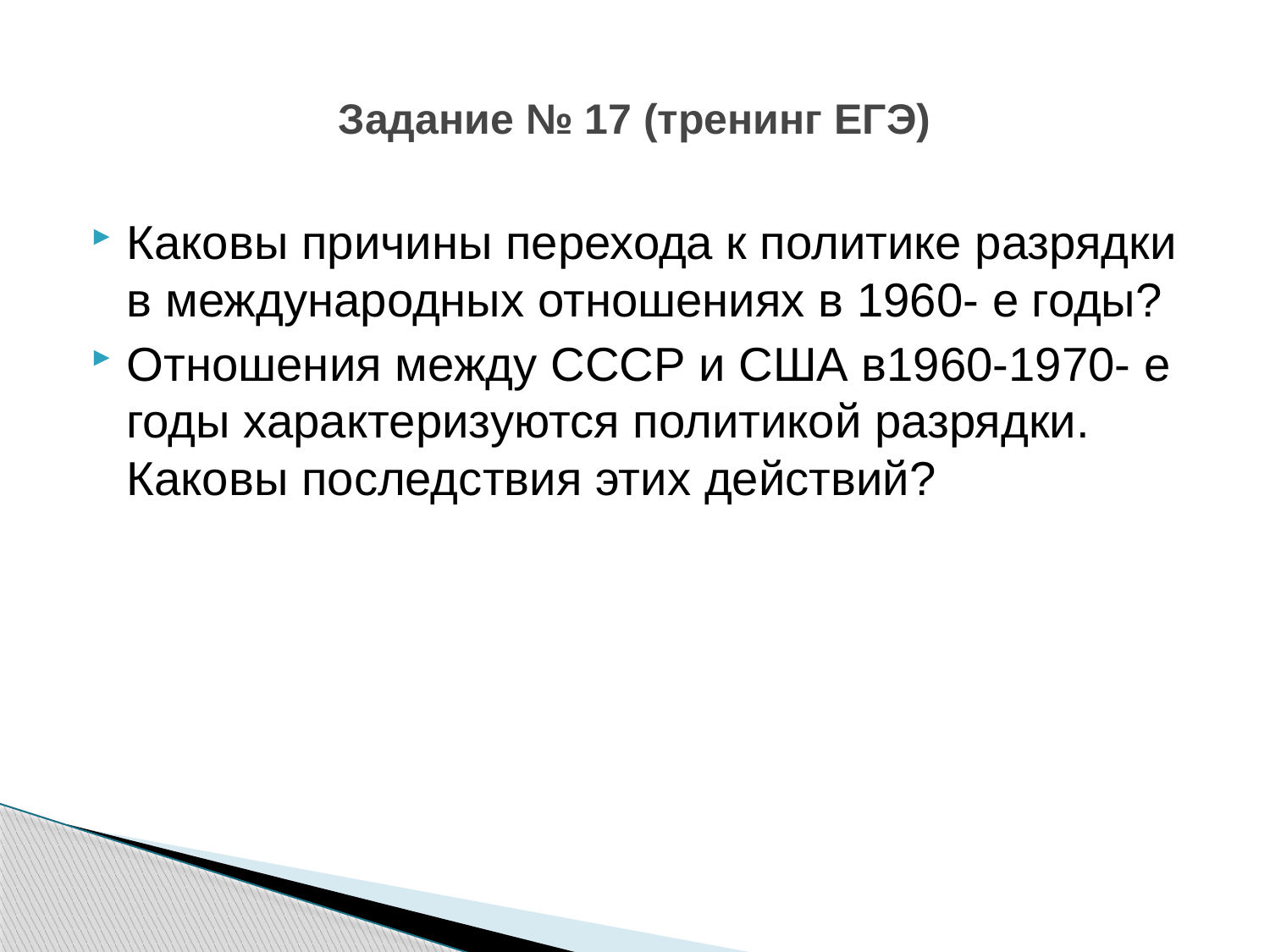

# Задание № 17 (тренинг ЕГЭ)
Каковы причины перехода к политике разрядки в международных отношениях в 1960- е годы?
Отношения между СССР и США в1960-1970- е годы характеризуются политикой разрядки. Каковы последствия этих действий?